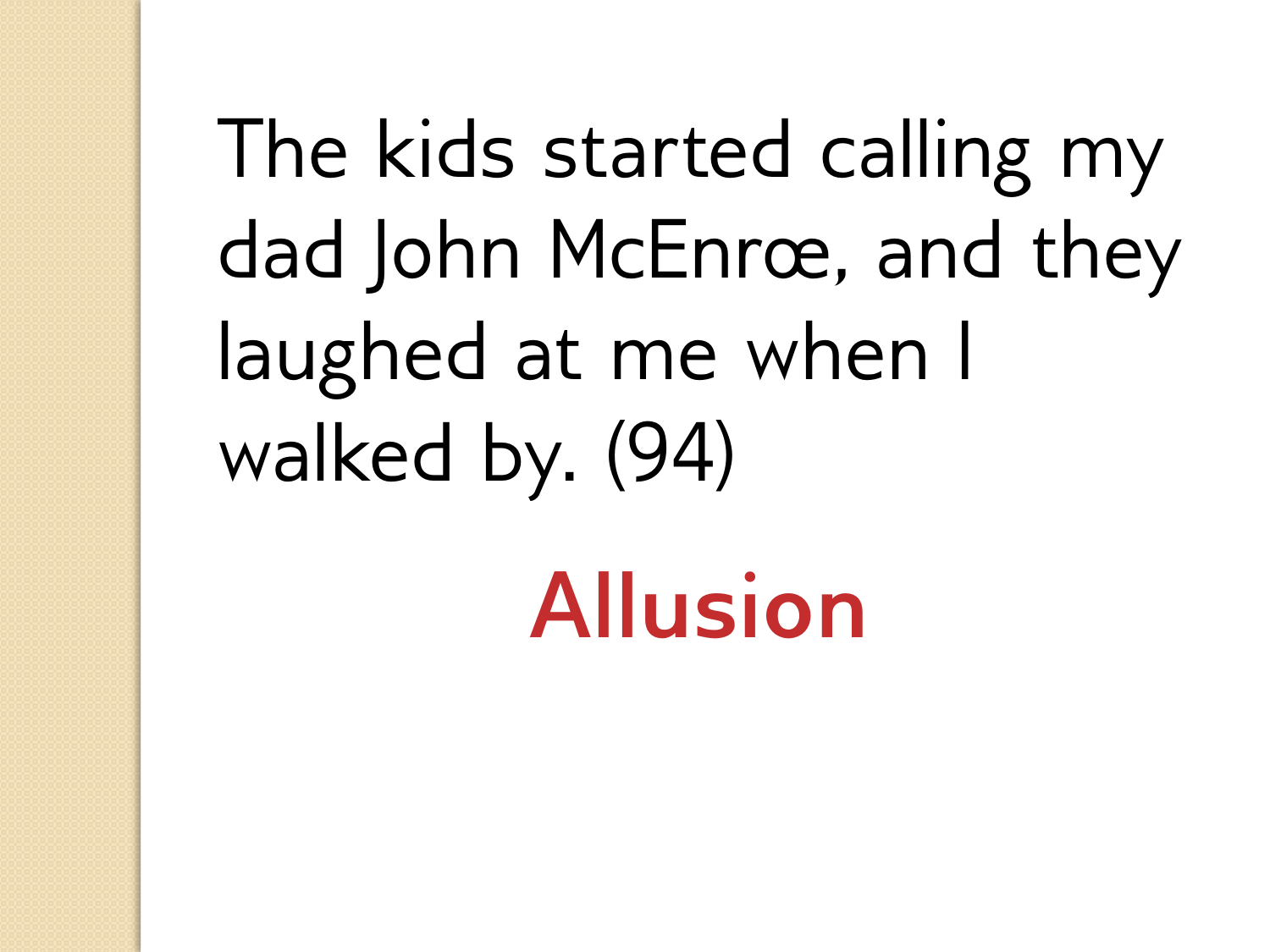

The kids started calling my dad John McEnroe, and they laughed at me when I walked by. (94)
Allusion